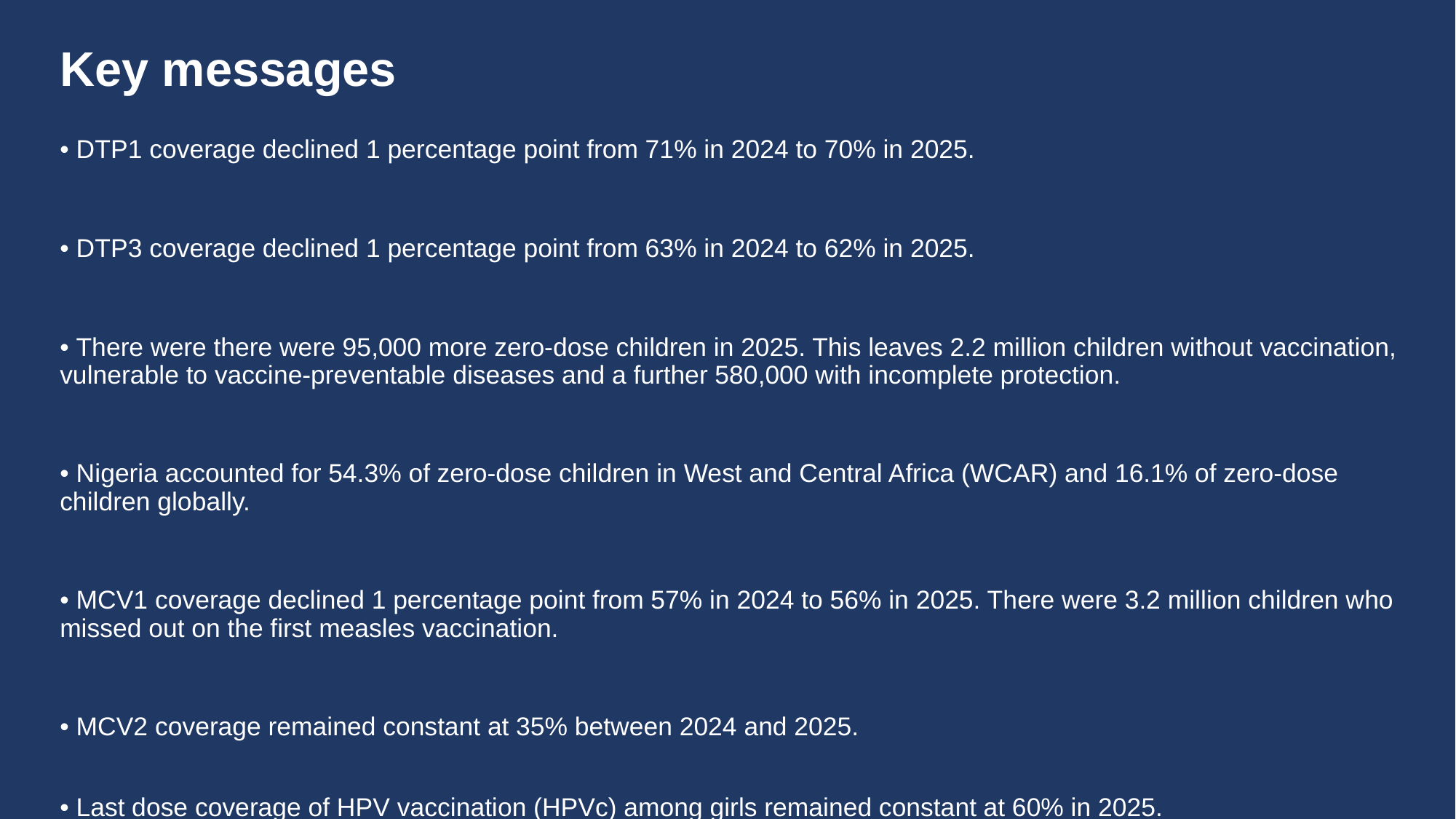

# Key messages
• DTP1 coverage declined 1 percentage point from 71% in 2024 to 70% in 2025.

• DTP3 coverage declined 1 percentage point from 63% in 2024 to 62% in 2025.

• There were there were 95,000 more zero-dose children in 2025. This leaves 2.2 million children without vaccination, vulnerable to vaccine-preventable diseases and a further 580,000 with incomplete protection.

• Nigeria accounted for 54.3% of zero-dose children in West and Central Africa (WCAR) and 16.1% of zero-dose children globally.

• MCV1 coverage declined 1 percentage point from 57% in 2024 to 56% in 2025. There were 3.2 million children who missed out on the first measles vaccination.

• MCV2 coverage remained constant at 35% between 2024 and 2025.

• Last dose coverage of HPV vaccination (HPVc) among girls remained constant at 60% in 2025.